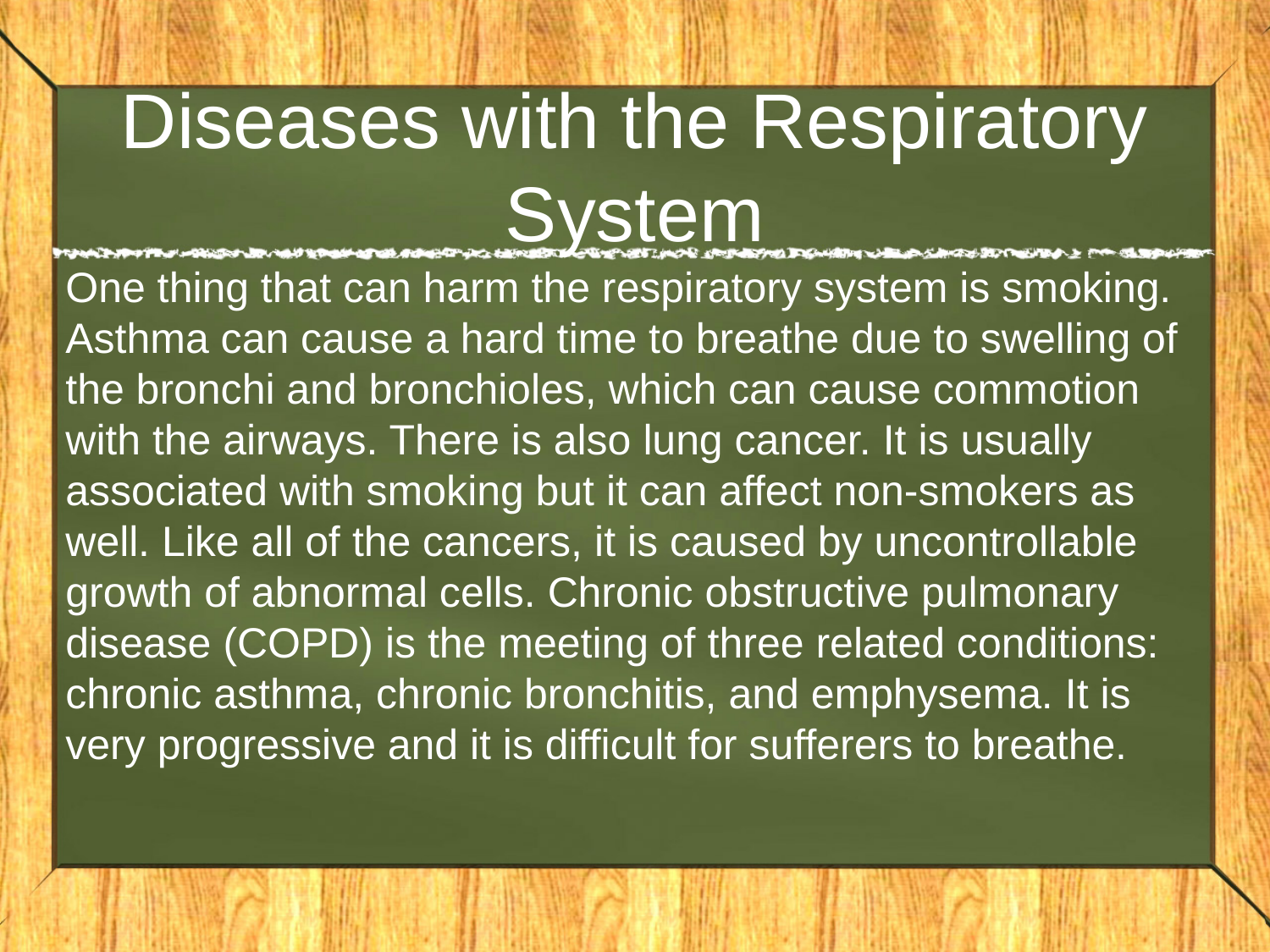

# Diseases with the Respiratory System
One thing that can harm the respiratory system is smoking. Asthma can cause a hard time to breathe due to swelling of the bronchi and bronchioles, which can cause commotion with the airways. There is also lung cancer. It is usually associated with smoking but it can affect non-smokers as well. Like all of the cancers, it is caused by uncontrollable growth of abnormal cells. Chronic obstructive pulmonary disease (COPD) is the meeting of three related conditions: chronic asthma, chronic bronchitis, and emphysema. It is very progressive and it is difficult for sufferers to breathe.